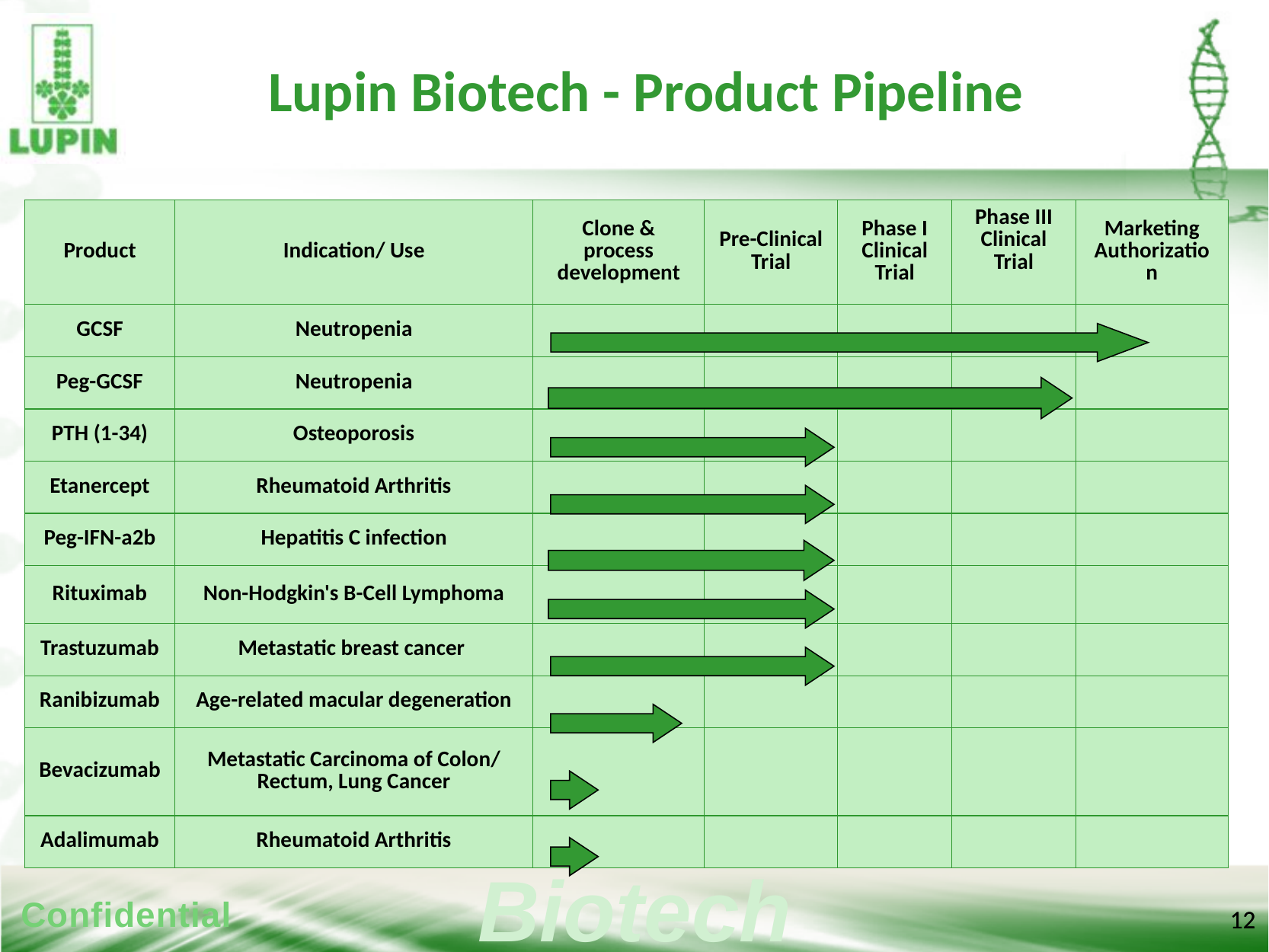

Lupin Biotech - Product Pipeline
| Product | Indication/ Use | Clone & process development | Pre-Clinical Trial | Phase I Clinical Trial | Phase III Clinical Trial | Marketing Authorization |
| --- | --- | --- | --- | --- | --- | --- |
| GCSF | Neutropenia |  |  |  |  |  |
| Peg-GCSF | Neutropenia |  |  |  |  |  |
| PTH (1-34) | Osteoporosis |  |  |  |  |  |
| Etanercept | Rheumatoid Arthritis |  |  |  |  |  |
| Peg-IFN-a2b | Hepatitis C infection |  |  |  |  |  |
| Rituximab | Non-Hodgkin's B-Cell Lymphoma |  |  |  |  |  |
| Trastuzumab | Metastatic breast cancer |  |  |  |  |  |
| Ranibizumab | Age-related macular degeneration |  |  |  |  |  |
| Bevacizumab | Metastatic Carcinoma of Colon/ Rectum, Lung Cancer |  |  |  |  |  |
| Adalimumab | Rheumatoid Arthritis |  |  |  |  |  |

12
12